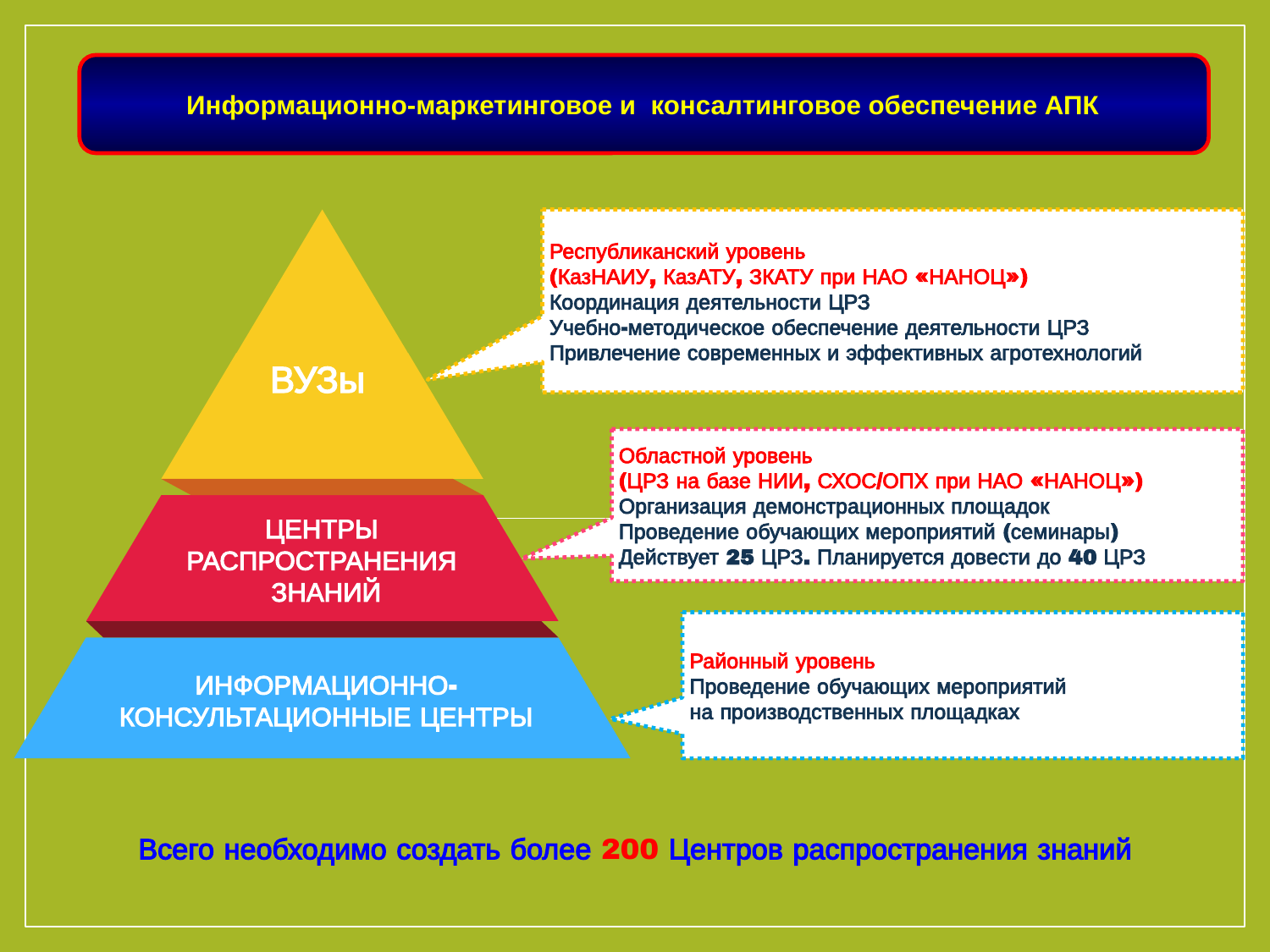

Информационно-маркетинговое и  консалтинговое обеспечение АПК
Республиканский уровень
(КазНАИУ, КазАТУ, ЗКАТУ при НАО «НАНОЦ»)
Координация деятельности ЦРЗ
Учебно-методическое обеспечение деятельности ЦРЗ
Привлечение современных и эффективных агротехнологий

ВУЗы
Областной уровень
(ЦРЗ на базе НИИ, СХОС/ОПХ при НАО «НАНОЦ»)
Организация демонстрационных площадок
Проведение обучающих мероприятий (семинары)
Действует 25 ЦРЗ. Планируется довести до 40 ЦРЗ
ЦЕНТРЫ
РАСПРОСТРАНЕНИЯ
ЗНАНИЙ
Районный уровень
Проведение обучающих мероприятий
на производственных площадках
ИНФОРМАЦИОННО-
КОНСУЛЬТАЦИОННЫЕ ЦЕНТРЫ
Всего необходимо создать более 200 Центров распространения знаний